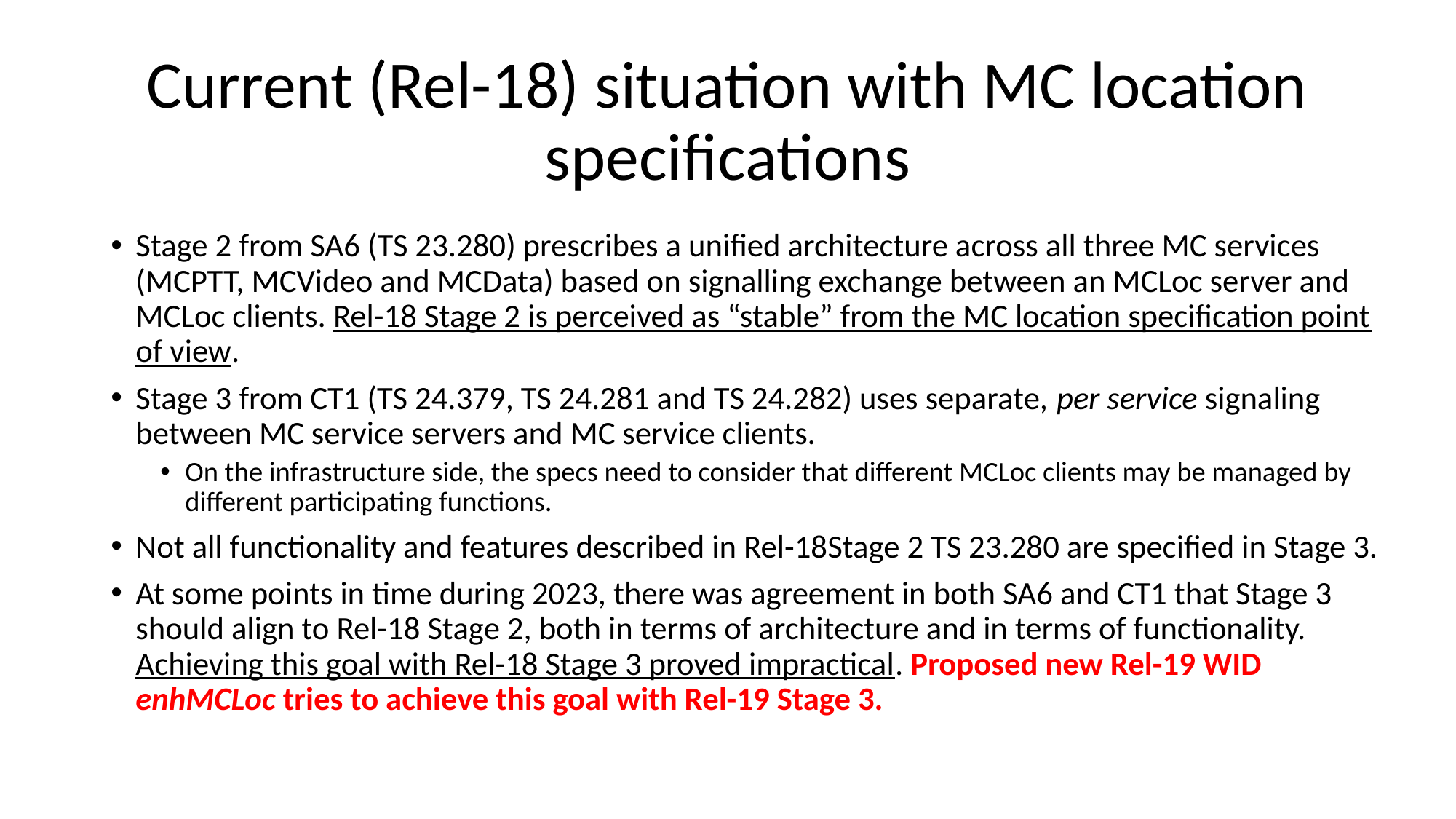

# Current (Rel-18) situation with MC location specifications
Stage 2 from SA6 (TS 23.280) prescribes a unified architecture across all three MC services (MCPTT, MCVideo and MCData) based on signalling exchange between an MCLoc server and MCLoc clients. Rel-18 Stage 2 is perceived as “stable” from the MC location specification point of view.
Stage 3 from CT1 (TS 24.379, TS 24.281 and TS 24.282) uses separate, per service signaling between MC service servers and MC service clients.
On the infrastructure side, the specs need to consider that different MCLoc clients may be managed by different participating functions.
Not all functionality and features described in Rel-18Stage 2 TS 23.280 are specified in Stage 3.
At some points in time during 2023, there was agreement in both SA6 and CT1 that Stage 3 should align to Rel-18 Stage 2, both in terms of architecture and in terms of functionality. Achieving this goal with Rel-18 Stage 3 proved impractical. Proposed new Rel-19 WID enhMCLoc tries to achieve this goal with Rel-19 Stage 3.